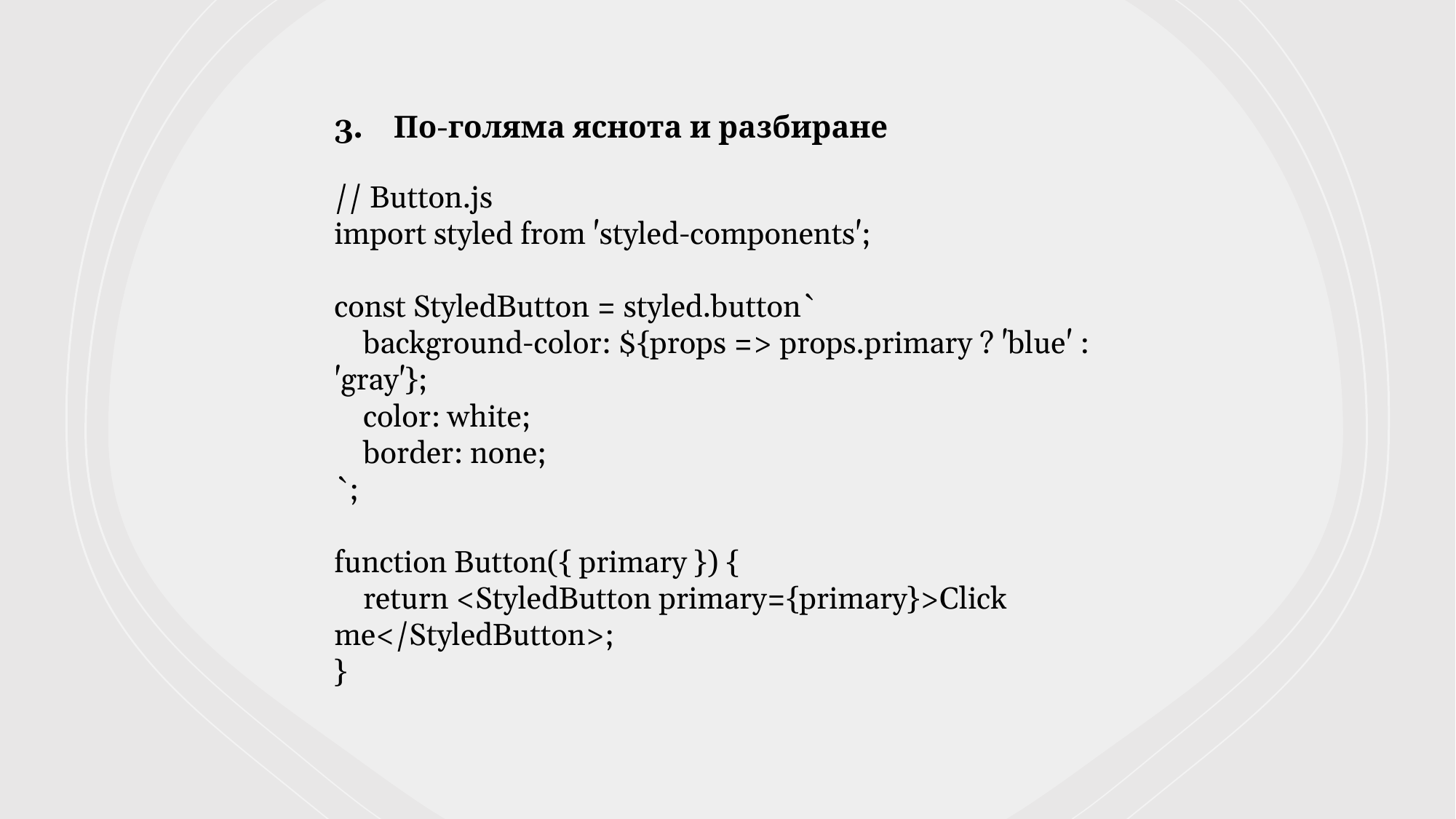

3. По-голяма яснота и разбиране
// Button.js
import styled from 'styled-components';

const StyledButton = styled.button`
    background-color: ${props => props.primary ? 'blue' : 'gray'};
    color: white;
    border: none;
`;

function Button({ primary }) {
    return <StyledButton primary={primary}>Click me</StyledButton>;
}